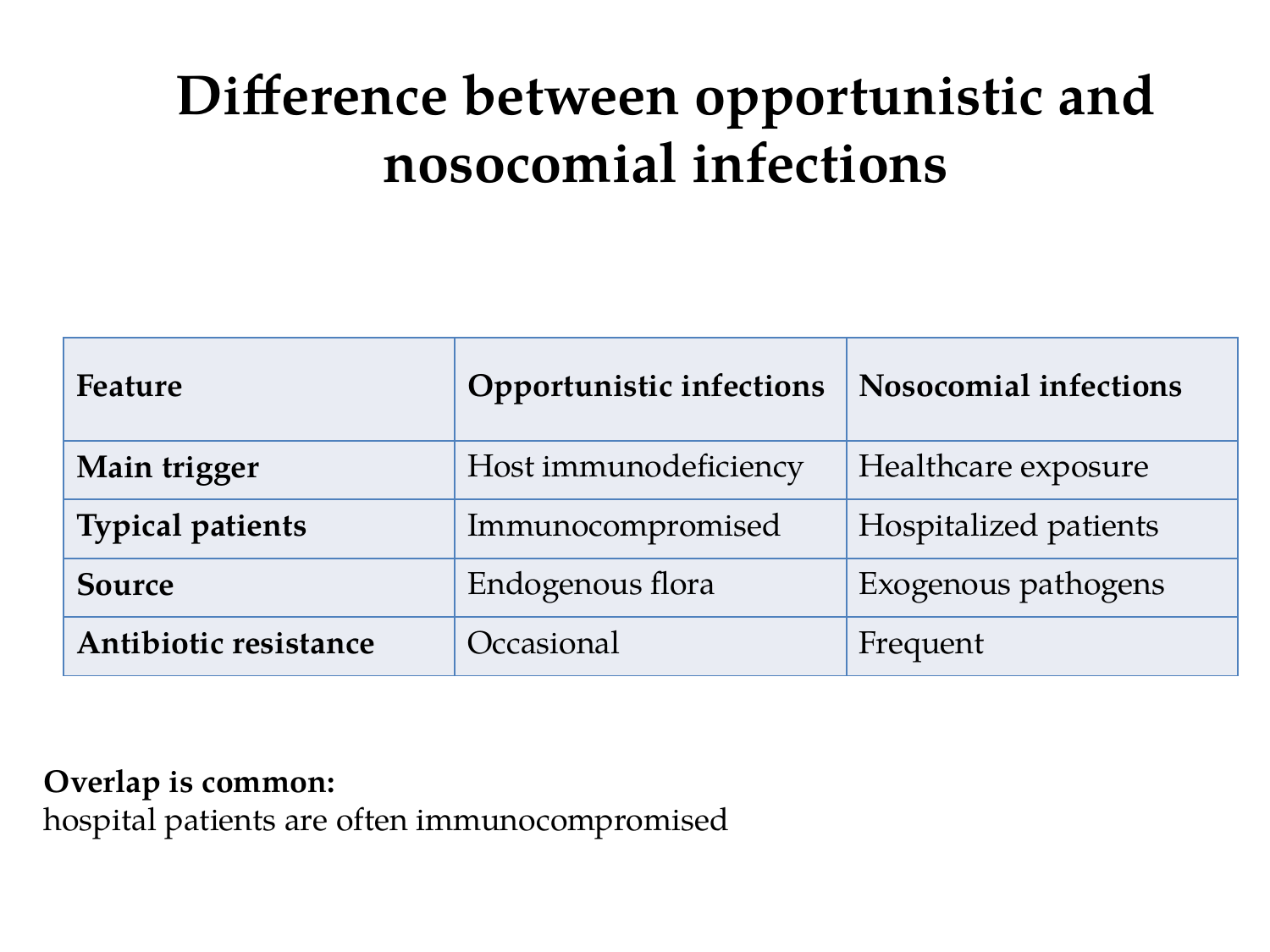

# Difference between opportunistic and nosocomial infections
| Feature | Opportunistic infections | Nosocomial infections |
| --- | --- | --- |
| Main trigger | Host immunodeficiency | Healthcare exposure |
| Typical patients | Immunocompromised | Hospitalized patients |
| Source | Endogenous flora | Exogenous pathogens |
| Antibiotic resistance | Occasional | Frequent |
Overlap is common:
hospital patients are often immunocompromised